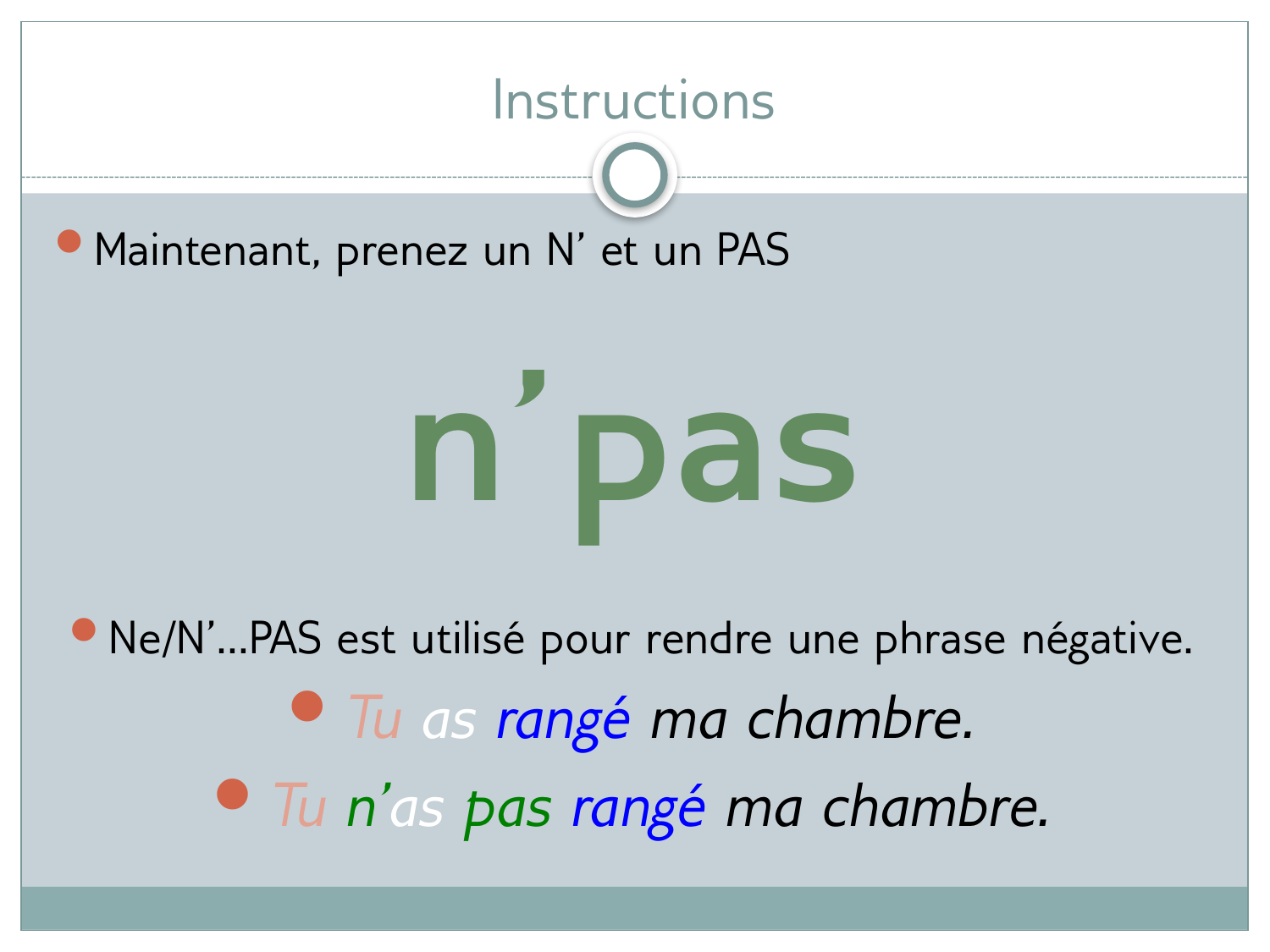

# Instructions
Maintenant, prenez un N’ et un PAS
n’			pas

Ne/N’…PAS est utilisé pour rendre une phrase négative.
Tu as rangé ma chambre.
Tu n’as pas rangé ma chambre.